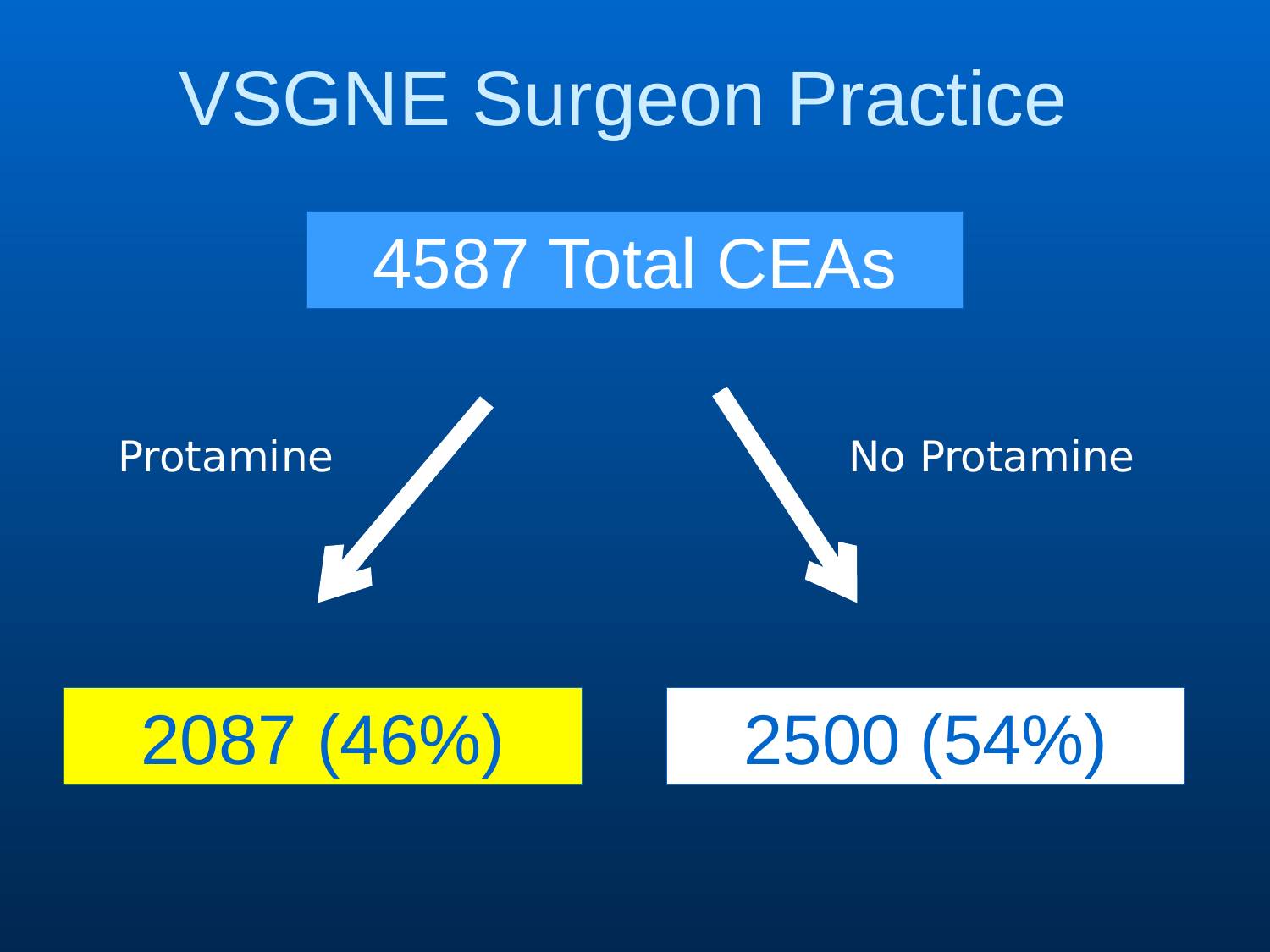

VSGNE Surgeon Practice
4587 Total CEAs
Protamine
2087 (46%)
No Protamine
2500 (54%)